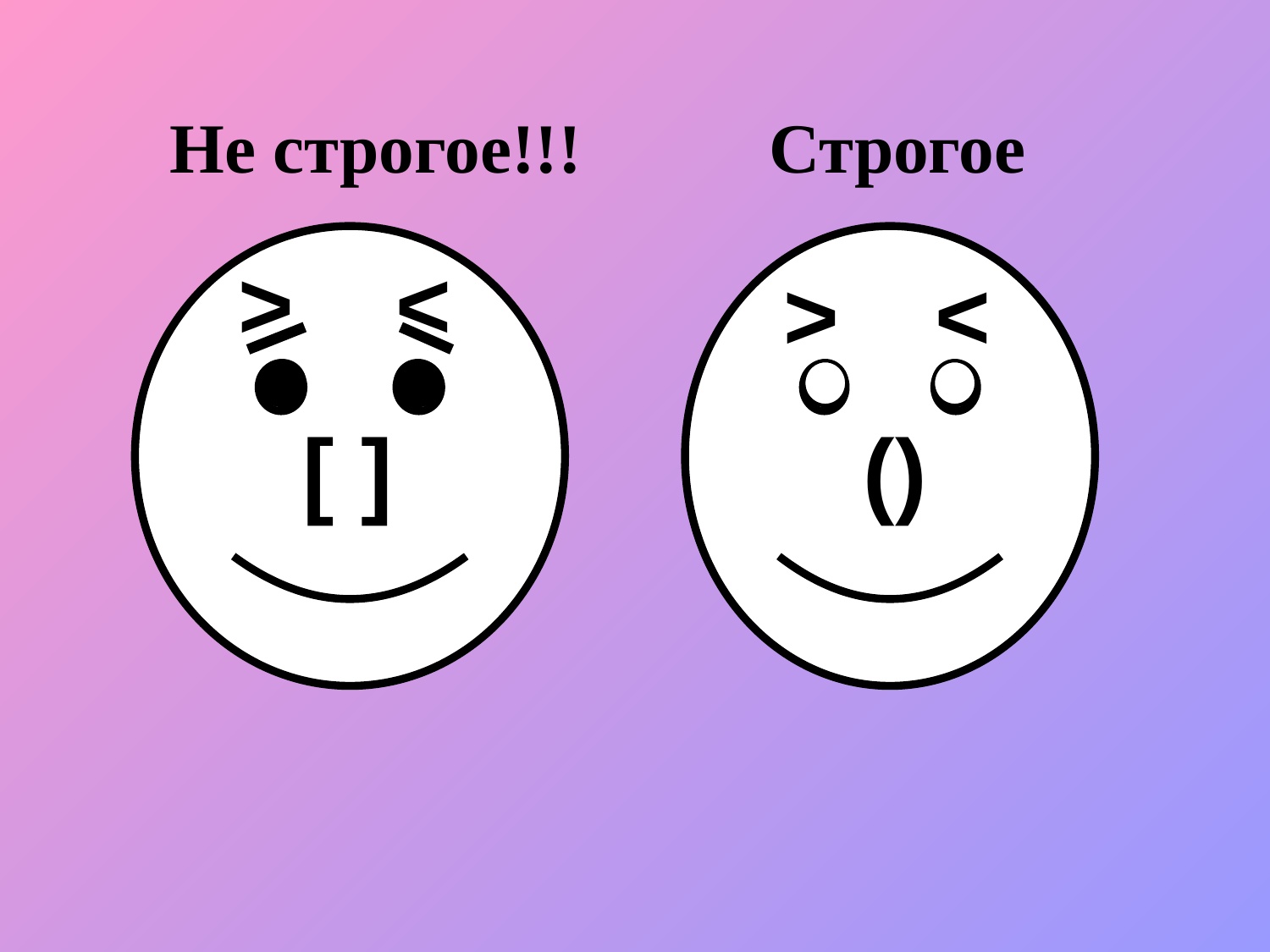

Не строгое!!!
Строгое

[ ]
>
<

>
<

()